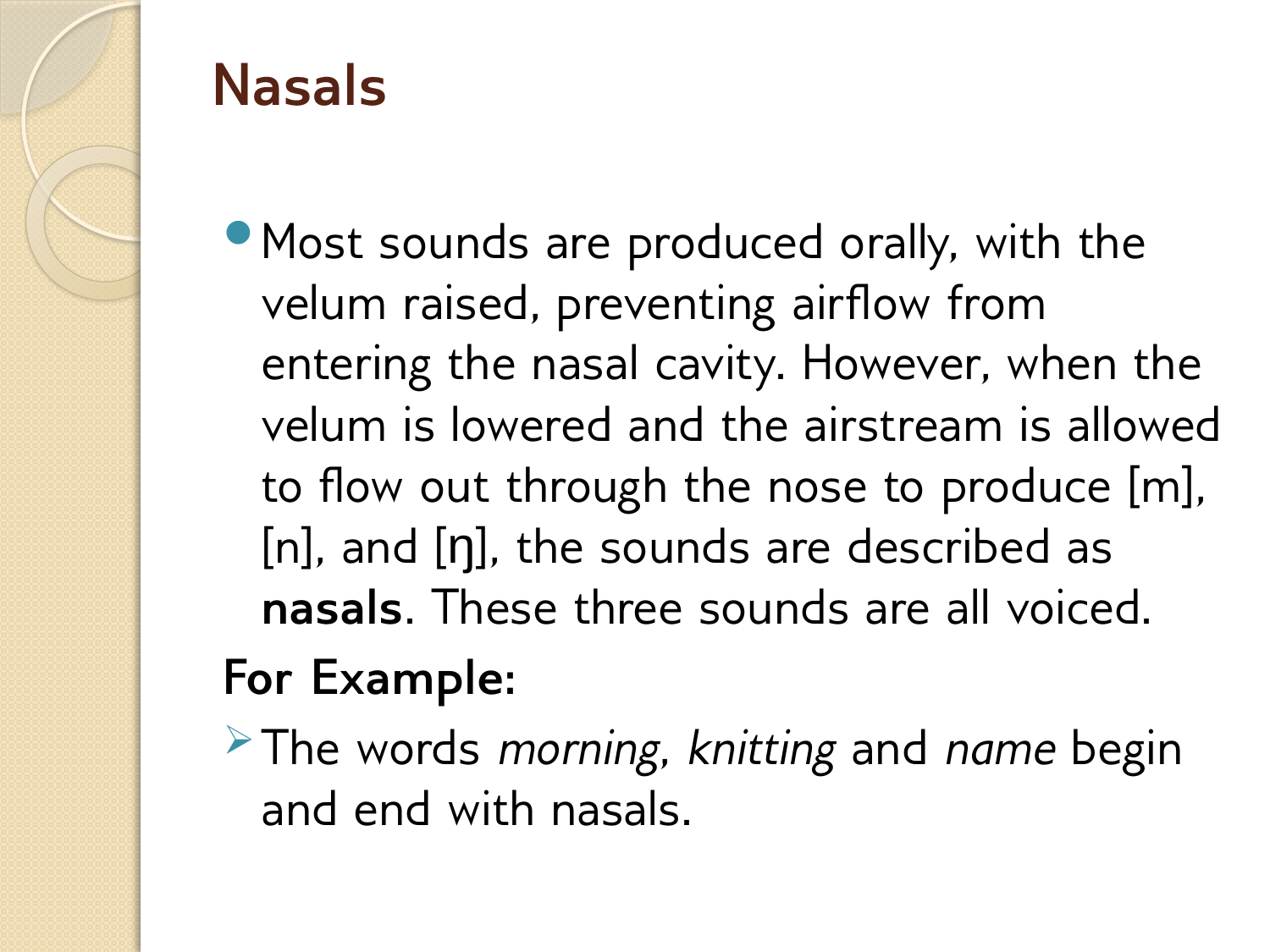

# Nasals
Most sounds are produced orally, with the velum raised, preventing airflow from entering the nasal cavity. However, when the velum is lowered and the airstream is allowed to flow out through the nose to produce [m], [n], and [ŋ], the sounds are described as nasals. These three sounds are all voiced.
For Example:
The words morning, knitting and name begin and end with nasals.